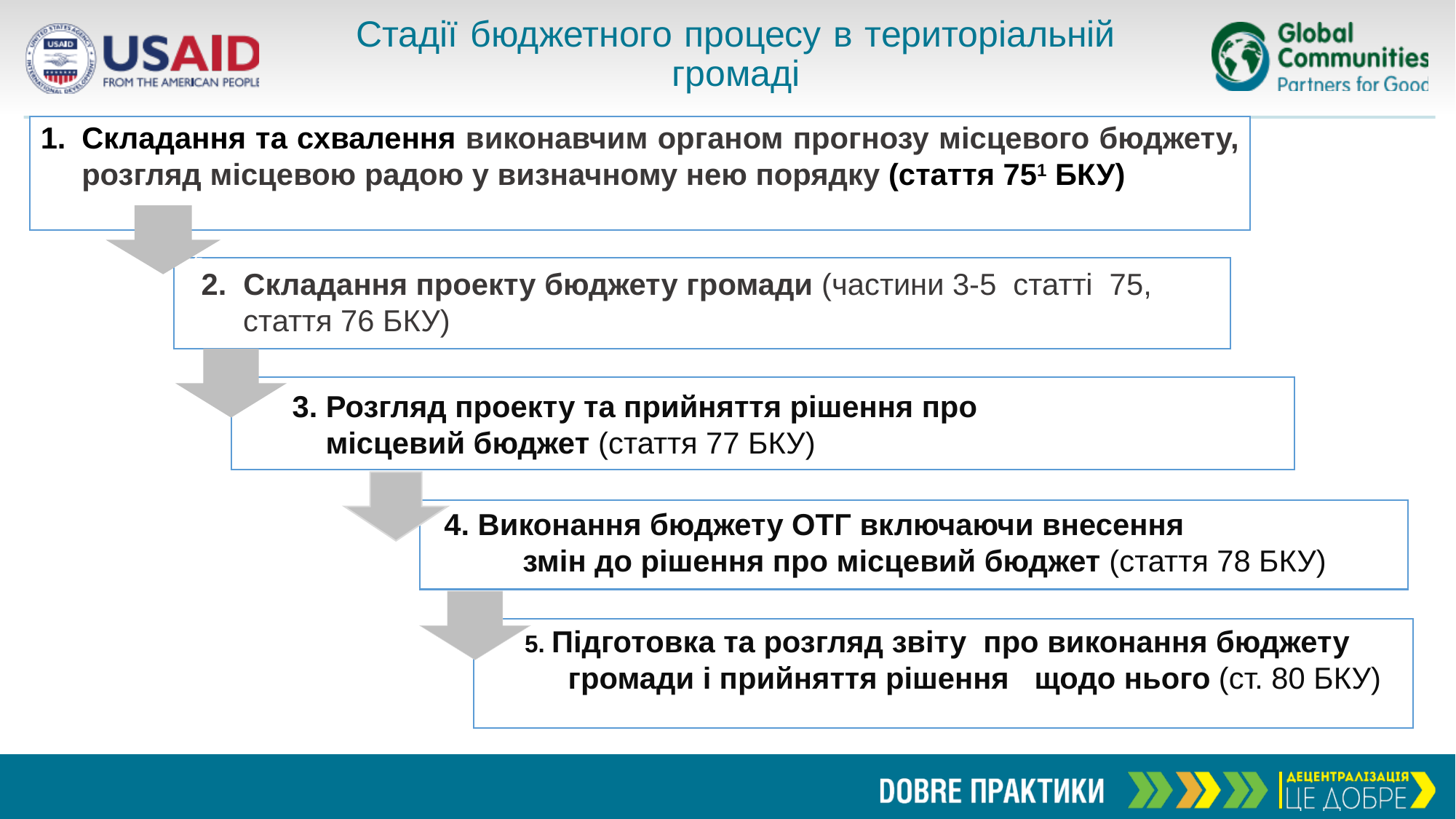

# Стадії бюджетного процесу в територіальній громаді

Складання та схвалення виконавчим органом прогнозу місцевого бюджету, розгляд місцевою радою у визначному нею порядку (стаття 751 БКУ)

  2
  2.  Складання проекту бюджету громади (частини 3-5  статті  75,
       стаття 76 БКУ)

      3. Розгляд проекту та прийняття рішення про
          місцевий бюджет (стаття 77 БКУ)

  4. Виконання бюджету ОТГ включаючи внесення
           змін до рішення про місцевий бюджет (стаття 78 БКУ)

      5. Підготовка та розгляд звіту  про виконання бюджету
          громади і прийняття рішення   щодо нього (ст. 80 БКУ)